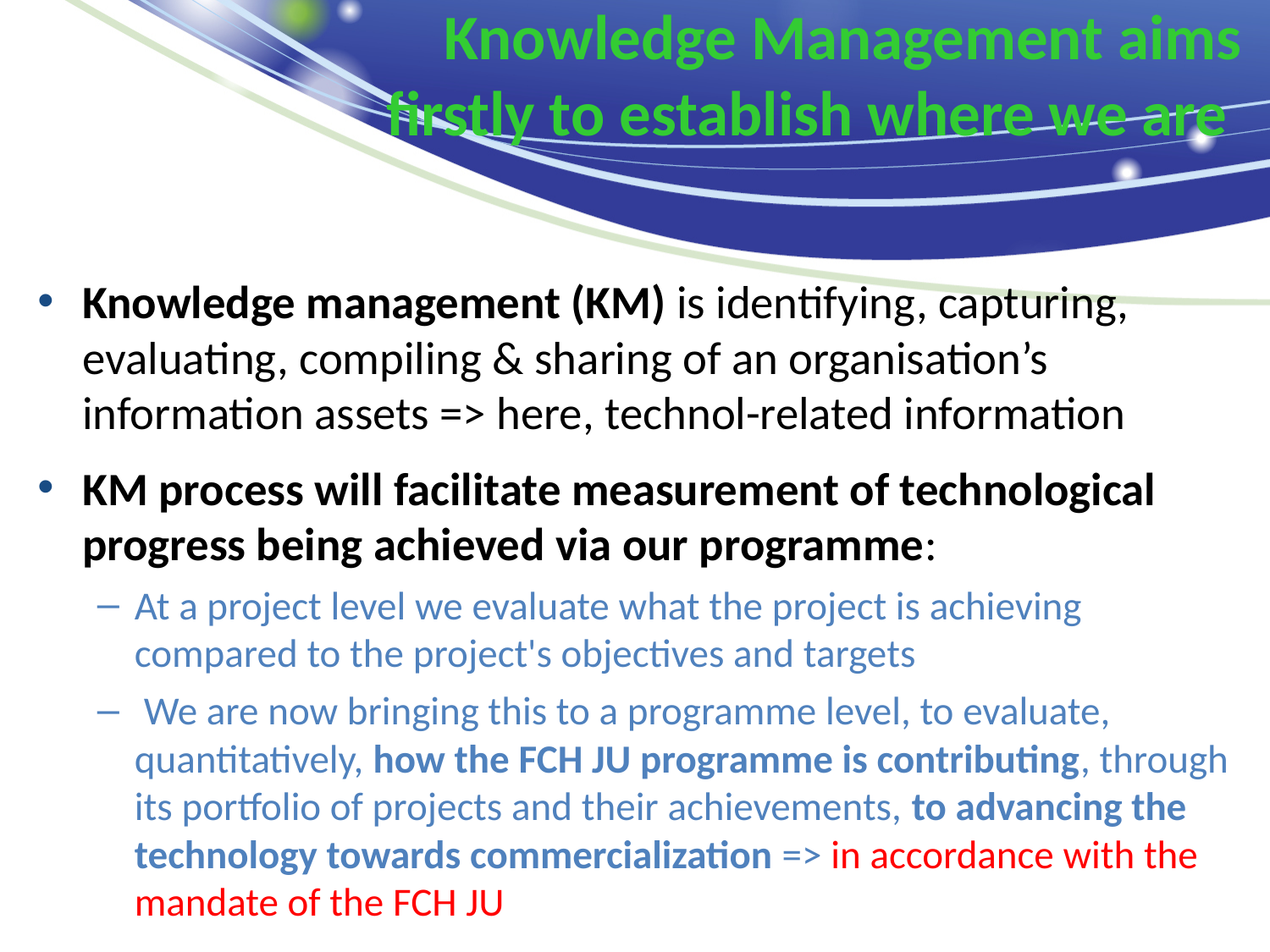

# Knowledge Management aims firstly to establish where we are
Knowledge management (KM) is identifying, capturing, evaluating, compiling & sharing of an organisation’s information assets => here, technol-related information
KM process will facilitate measurement of technological progress being achieved via our programme:
At a project level we evaluate what the project is achieving compared to the project's objectives and targets
 We are now bringing this to a programme level, to evaluate, quantitatively, how the FCH JU programme is contributing, through its portfolio of projects and their achievements, to advancing the technology towards commercialization => in accordance with the mandate of the FCH JU